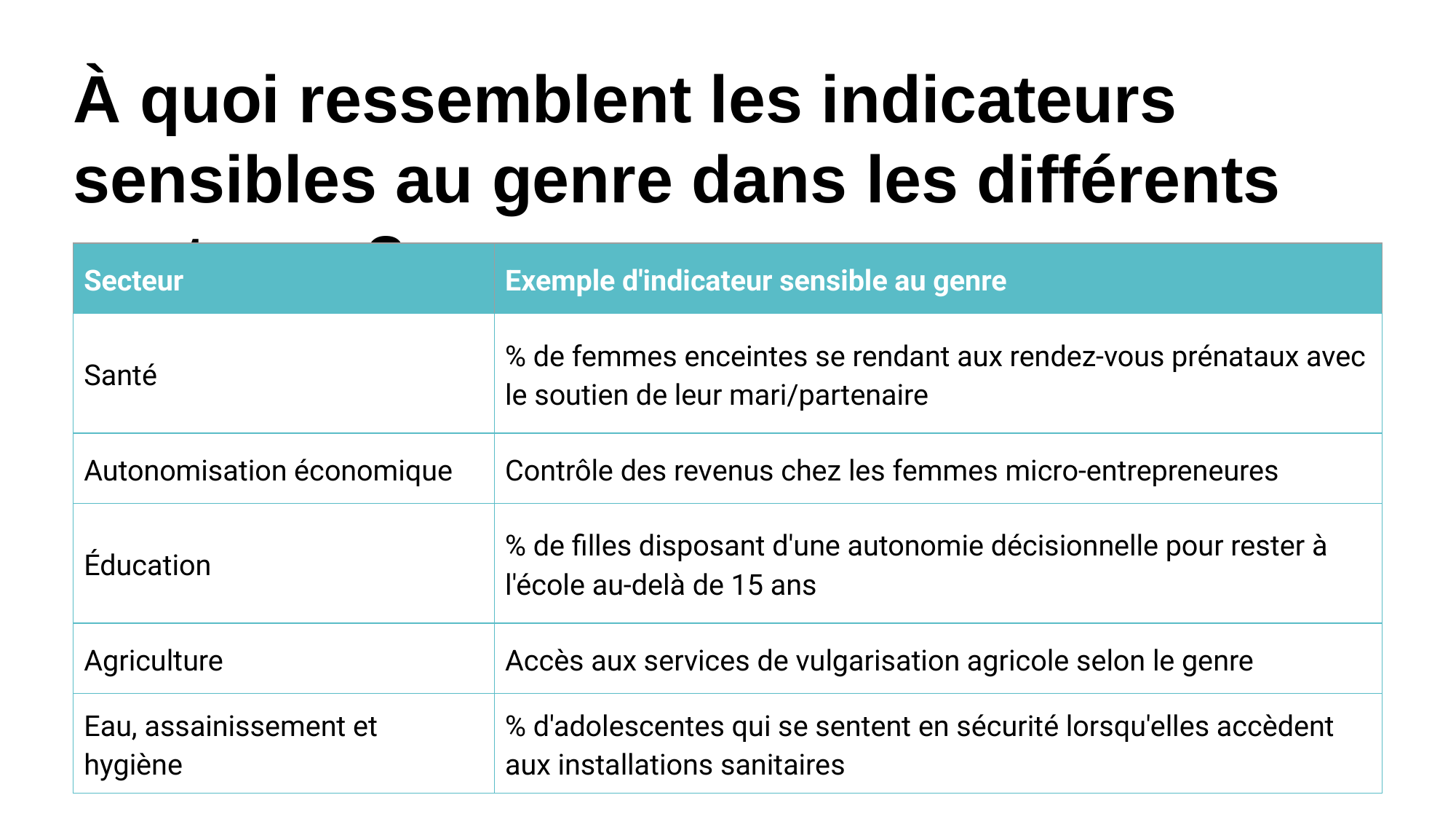

À quoi ressemblent les indicateurs sensibles au genre dans les différents secteurs ?

| Secteur | Exemple d'indicateur sensible au genre |
| --- | --- |
| Santé | % de femmes enceintes se rendant aux rendez-vous prénataux avec le soutien de leur mari/partenaire |
| Autonomisation économique | Contrôle des revenus chez les femmes micro-entrepreneures |
| Éducation | % de filles disposant d'une autonomie décisionnelle pour rester à l'école au-delà de 15 ans |
| Agriculture | Accès aux services de vulgarisation agricole selon le genre |
| Eau, assainissement et hygiène | % d'adolescentes qui se sentent en sécurité lorsqu'elles accèdent aux installations sanitaires |